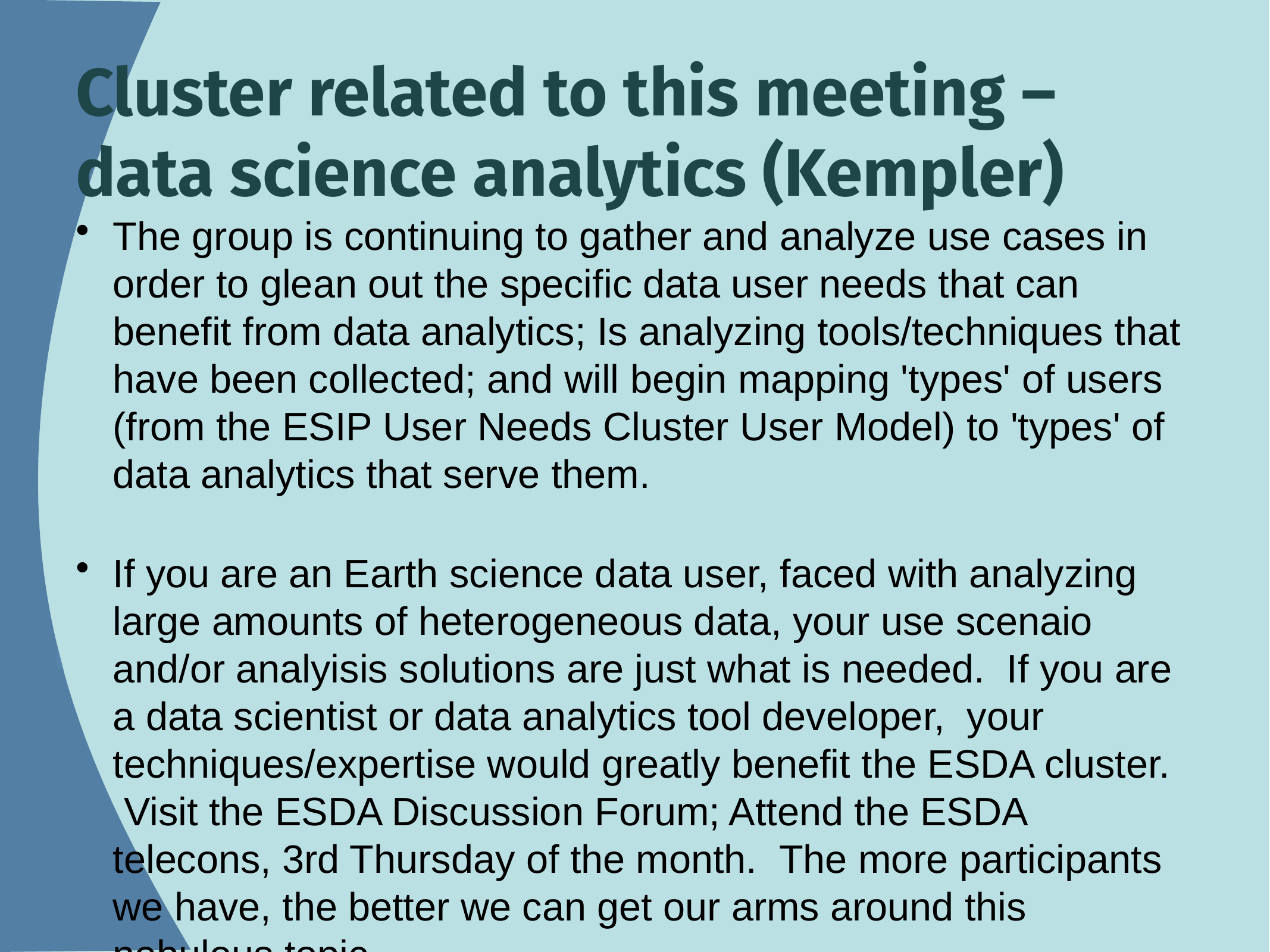

# Cluster related to this meeting – data science analytics (Kempler)
The group is continuing to gather and analyze use cases in order to glean out the specific data user needs that can benefit from data analytics; Is analyzing tools/techniques that have been collected; and will begin mapping 'types' of users (from the ESIP User Needs Cluster User Model) to 'types' of data analytics that serve them.
If you are an Earth science data user, faced with analyzing large amounts of heterogeneous data, your use scenaio and/or analyisis solutions are just what is needed.  If you are a data scientist or data analytics tool developer,  your techniques/expertise would greatly benefit the ESDA cluster.  Visit the ESDA Discussion Forum; Attend the ESDA telecons, 3rd Thursday of the month.  The more participants we have, the better we can get our arms around this nebulous topic…